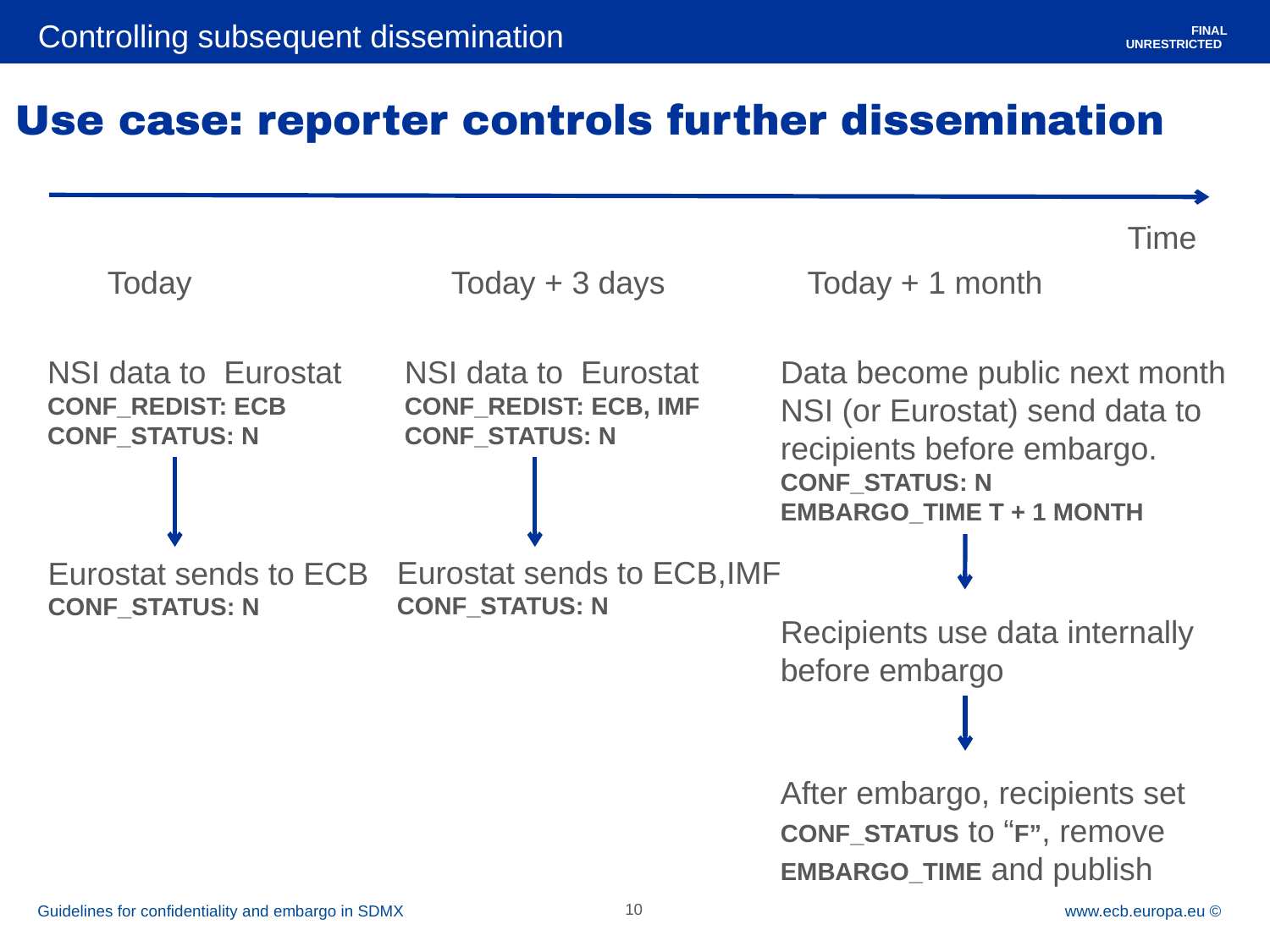

Controlling subsequent dissemination
FINAL
UNRESTRICTED

# Use case: reporter controls further dissemination
Time

Today
Today + 3 days
Today + 1 month
NSI data to  Eurostat
CONF_REDIST: ECB
CONF_STATUS: N
NSI data to  Eurostat
CONF_REDIST: ECB, IMF
CONF_STATUS: N
Data become public next month
NSI (or Eurostat) send data to recipients before embargo.
CONF_STATUS: N
EMBARGO_TIME T + 1 MONTH
Eurostat sends to ECB,IMF
CONF_STATUS: N
Eurostat sends to ECB
CONF_STATUS: N
Recipients use data internally before embargo
After embargo, recipients set CONF_STATUS to “F”, remove EMBARGO_TIME and publish
Guidelines for confidentiality and embargo in SDMX
10